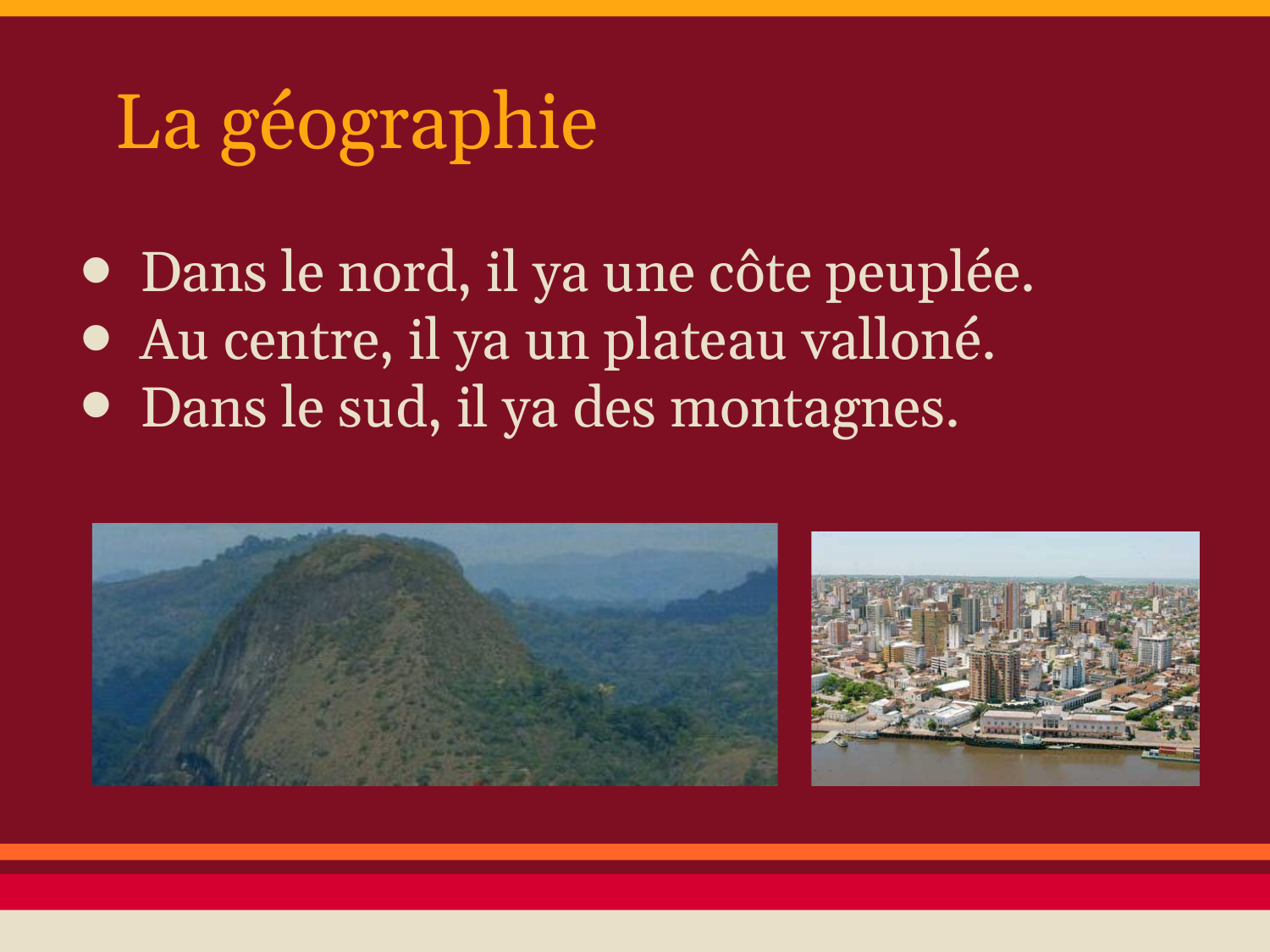

# La géographie
Dans le nord, il ya une côte peuplée.
Au centre, il ya un plateau valloné.
Dans le sud, il ya des montagnes.